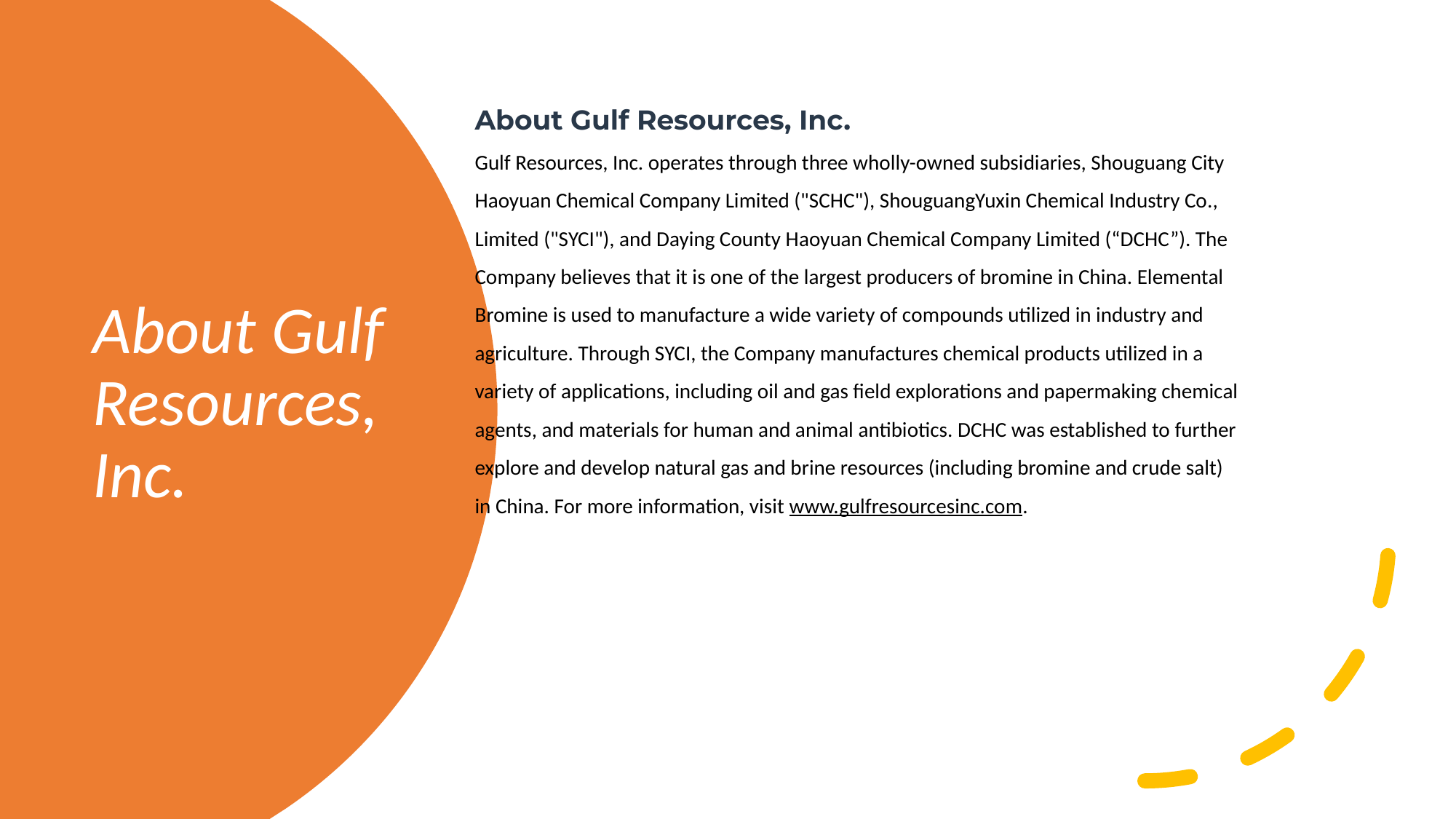

About Gulf Resources, Inc.
Gulf Resources, Inc. operates through three wholly-owned subsidiaries, Shouguang City Haoyuan Chemical Company Limited ("SCHC"), ShouguangYuxin Chemical Industry Co., Limited ("SYCI"), and Daying County Haoyuan Chemical Company Limited (“DCHC”). The Company believes that it is one of the largest producers of bromine in China. Elemental Bromine is used to manufacture a wide variety of compounds utilized in industry and agriculture. Through SYCI, the Company manufactures chemical products utilized in a variety of applications, including oil and gas field explorations and papermaking chemical agents, and materials for human and animal antibiotics. DCHC was established to further explore and develop natural gas and brine resources (including bromine and crude salt) in China. For more information, visit www.gulfresourcesinc.com.

# About Gulf Resources, Inc.